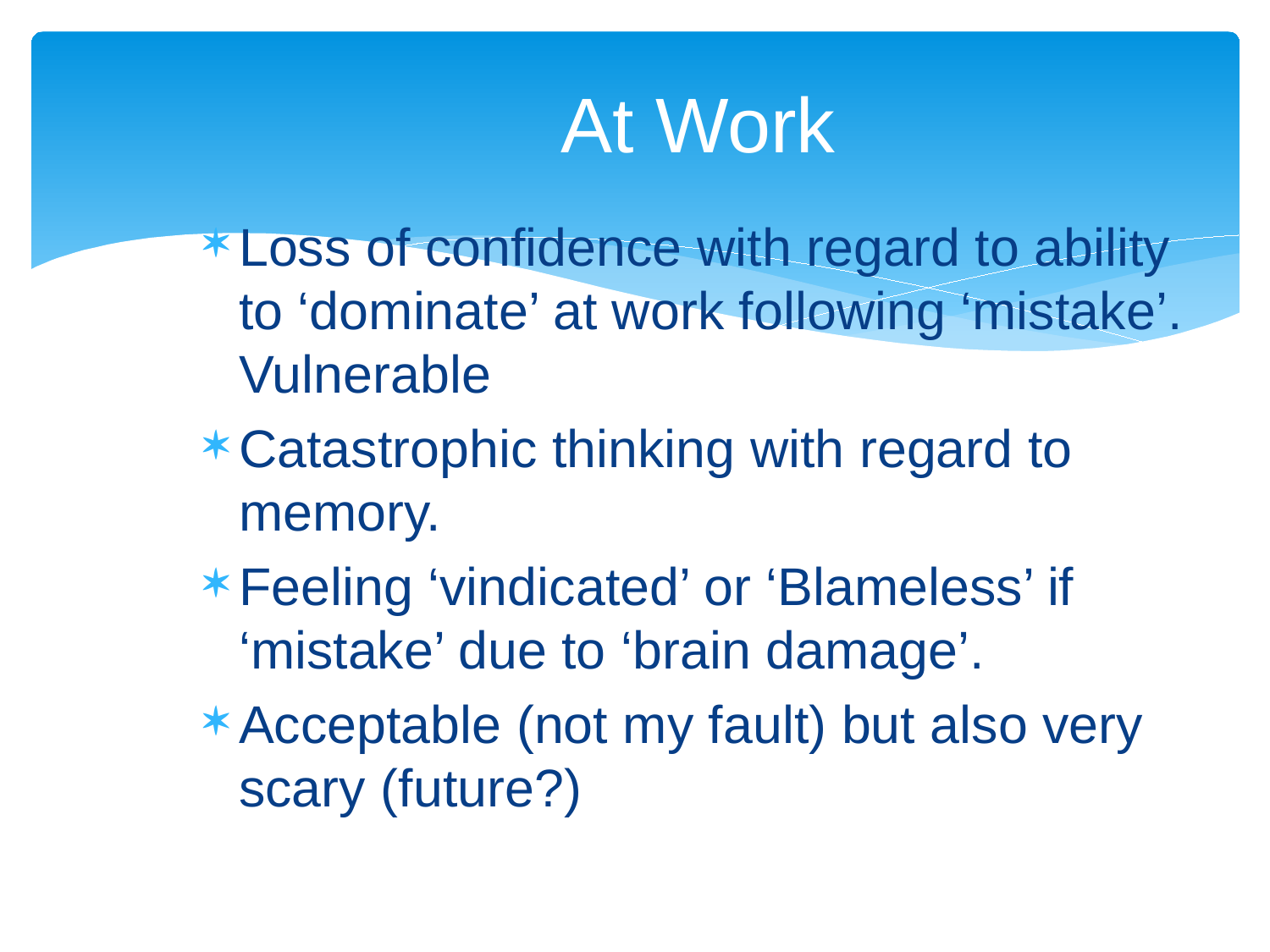

# At Work

Loss of confidence with regard to ability to ‘dominate’ at work following ‘mistake’. Vulnerable
Catastrophic thinking with regard to memory.
Feeling ‘vindicated’ or ‘Blameless’ if ‘mistake’ due to ‘brain damage’.
Acceptable (not my fault) but also very scary (future?)